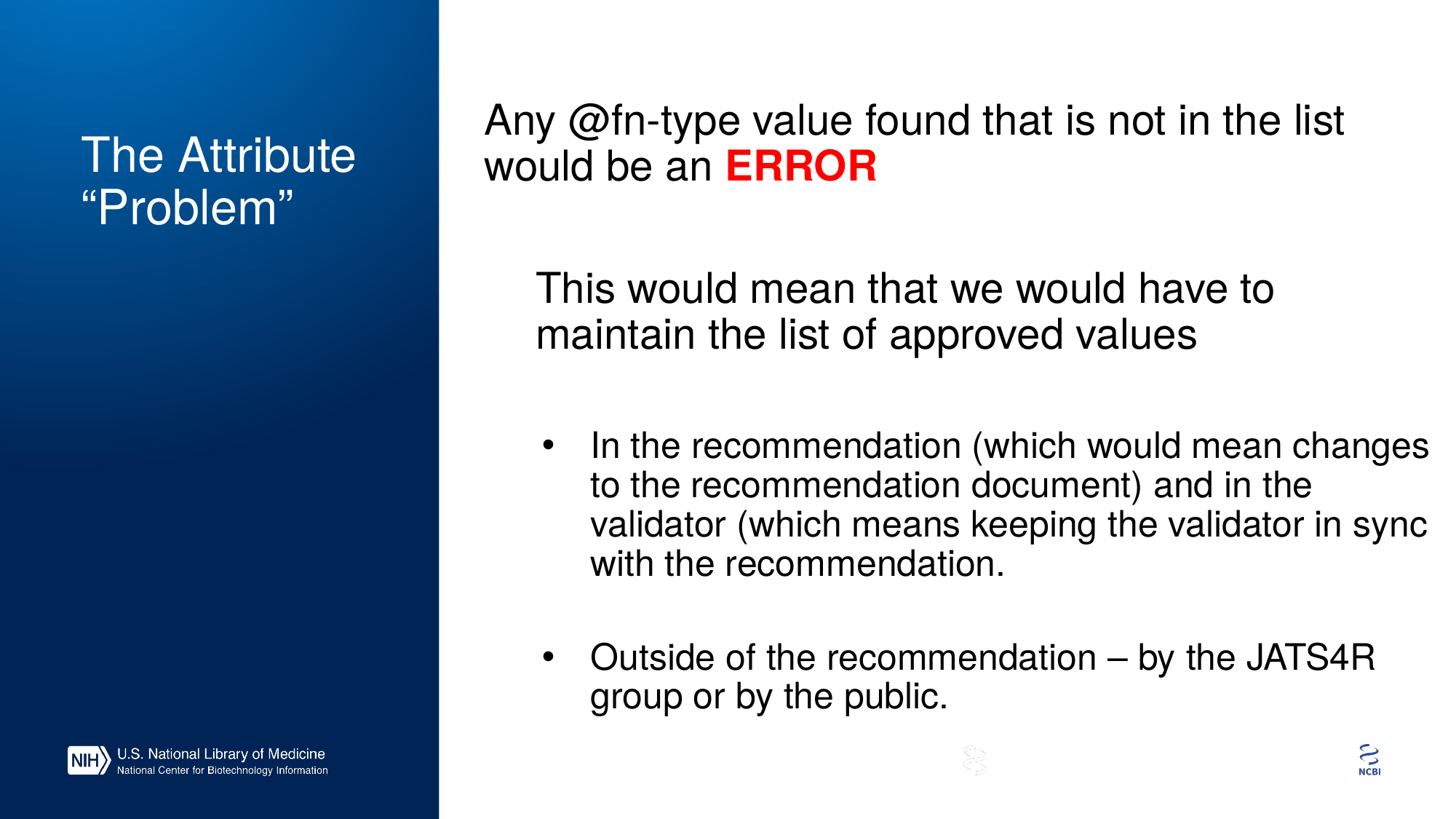

Any @fn-type value found that is not in the list would be an ERROR

This would mean that we would have to maintain the list of approved values

In the recommendation (which would mean changes to the recommendation document) and in the validator (which means keeping the validator in sync with the recommendation.

Outside of the recommendation – by the JATS4R group or by the public.

# The Attribute “Problem”